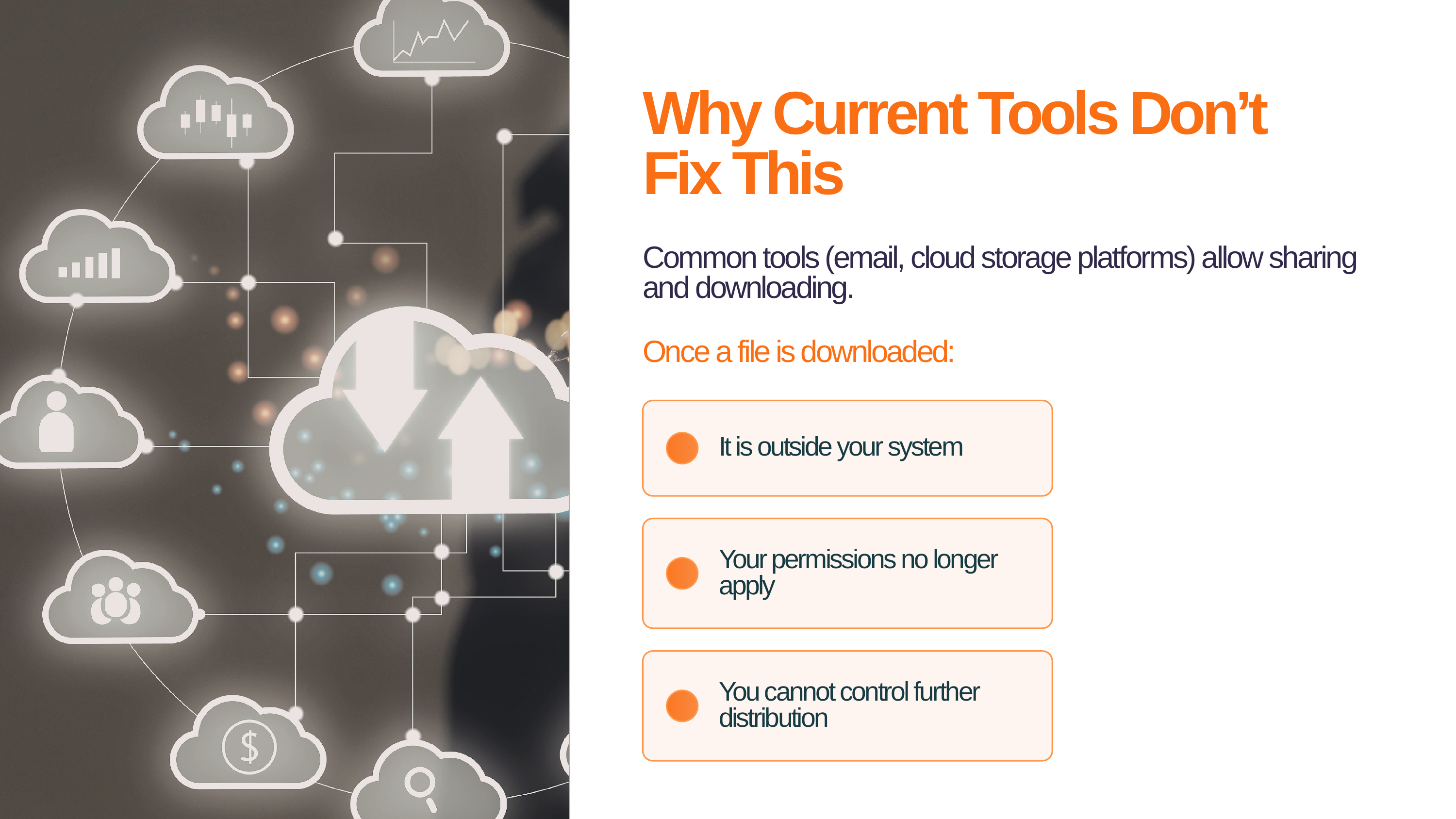

Why Current Tools Don’t Fix This
Common tools (email, cloud storage platforms) allow sharing and downloading.
Once a file is downloaded:

It is outside your system

Your permissions no longer apply

You cannot control further distribution